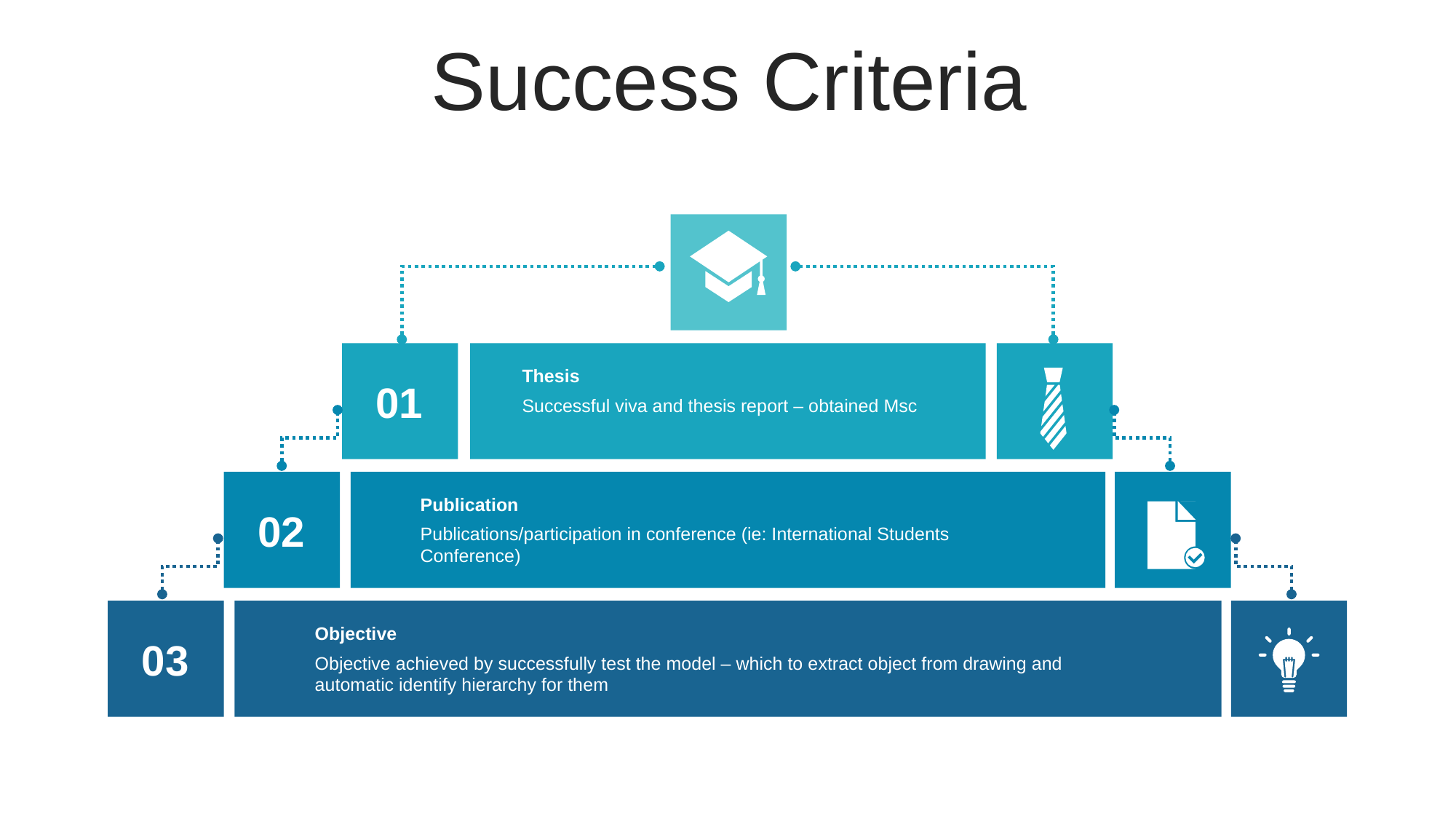

Success Criteria

Thesis
Successful viva and thesis report – obtained Msc

01

Publication
Publications/participation in conference (ie: International Students Conference)
02

Objective
Objective achieved by successfully test the model – which to extract object from drawing and automatic identify hierarchy for them
03